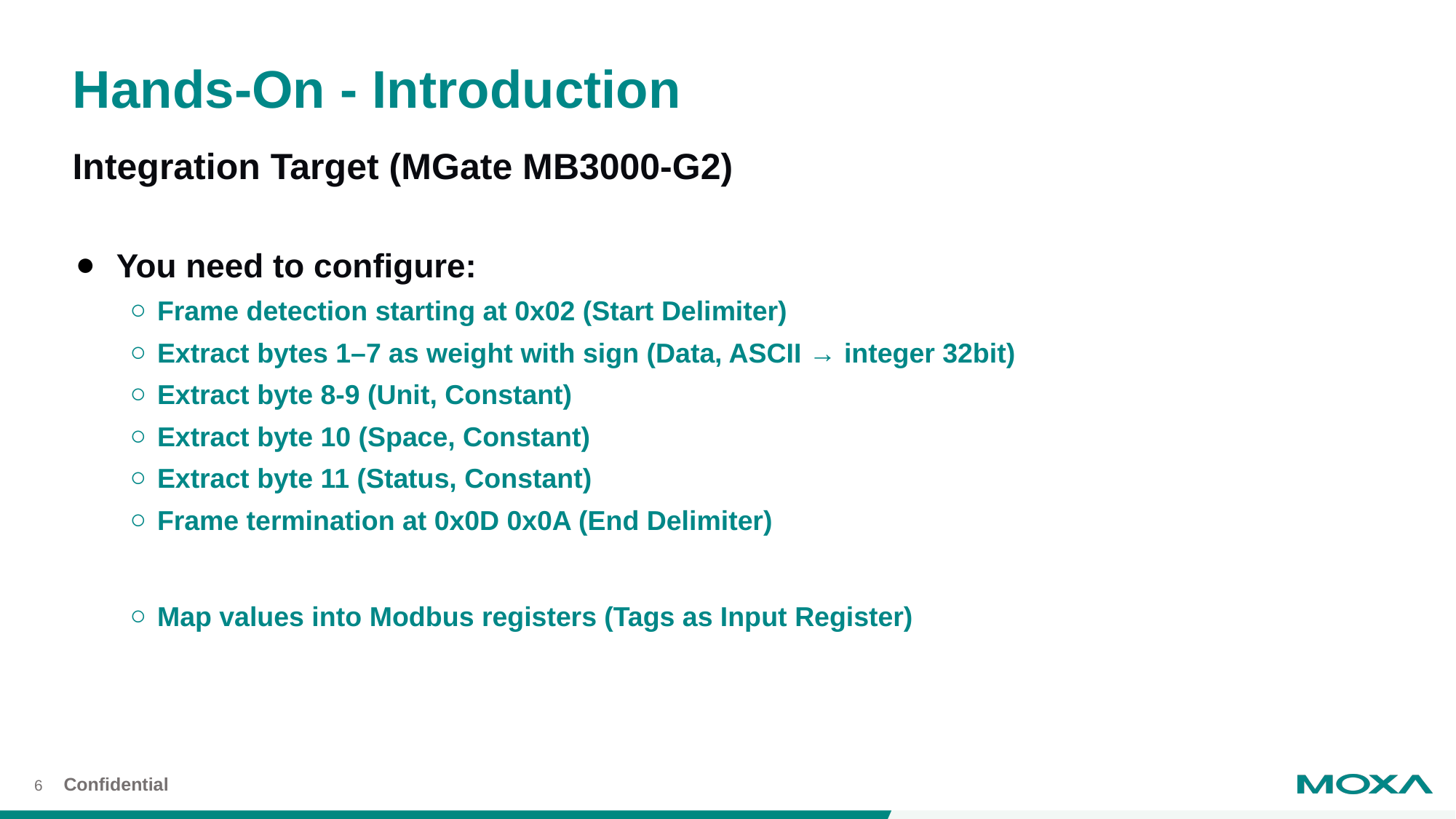

# Hands-On - Introduction
Integration Target (MGate MB3000-G2)

You need to configure:
Frame detection starting at 0x02 (Start Delimiter)
Extract bytes 1–7 as weight with sign (Data, ASCII → integer 32bit)
Extract byte 8-9 (Unit, Constant)
Extract byte 10 (Space, Constant)
Extract byte 11 (Status, Constant)
Frame termination at 0x0D 0x0A (End Delimiter)

Map values into Modbus registers (Tags as Input Register)